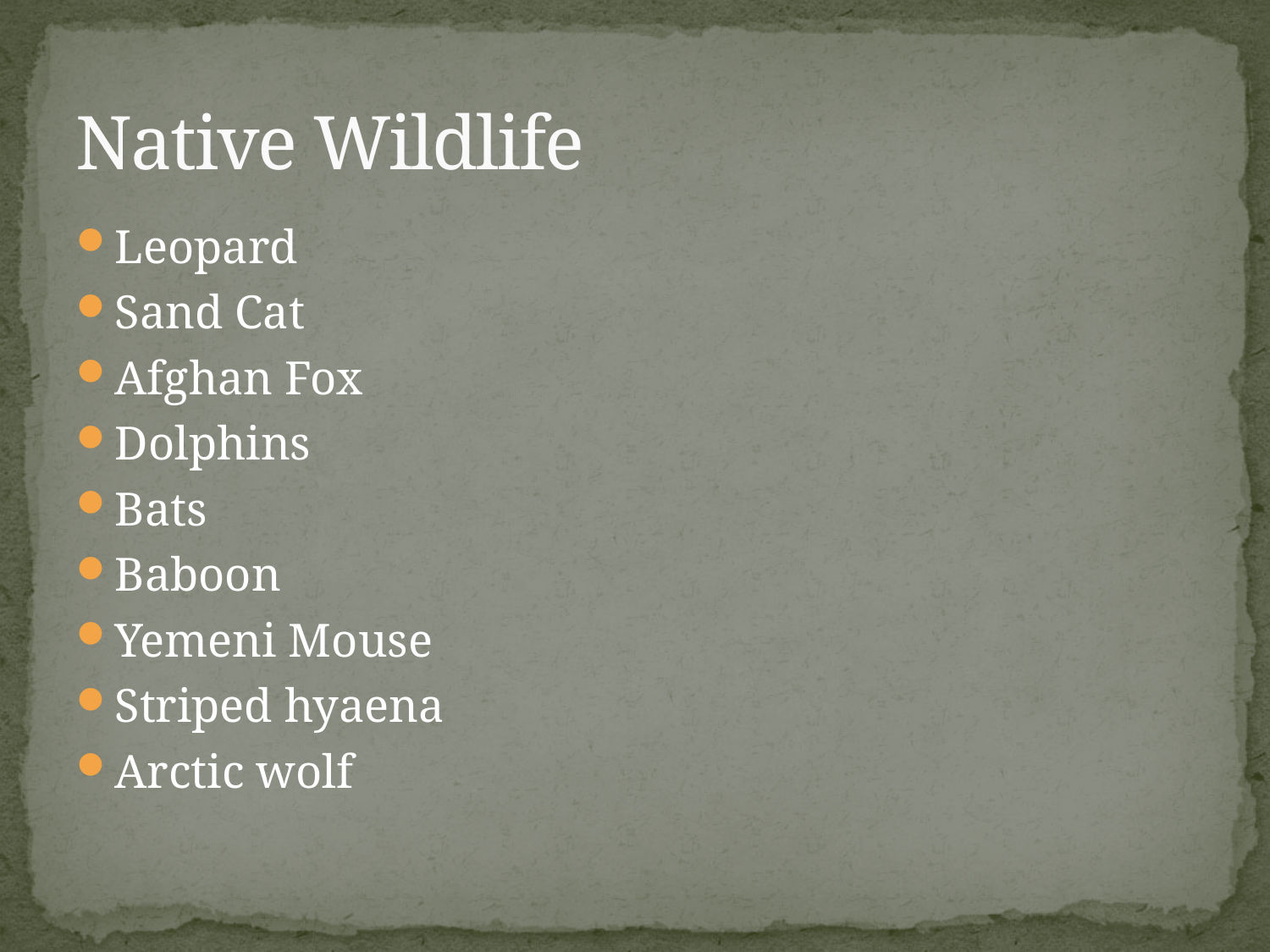

# Native Wildlife
Leopard
Sand Cat
Afghan Fox
Dolphins
Bats
Baboon
Yemeni Mouse
Striped hyaena
Arctic wolf